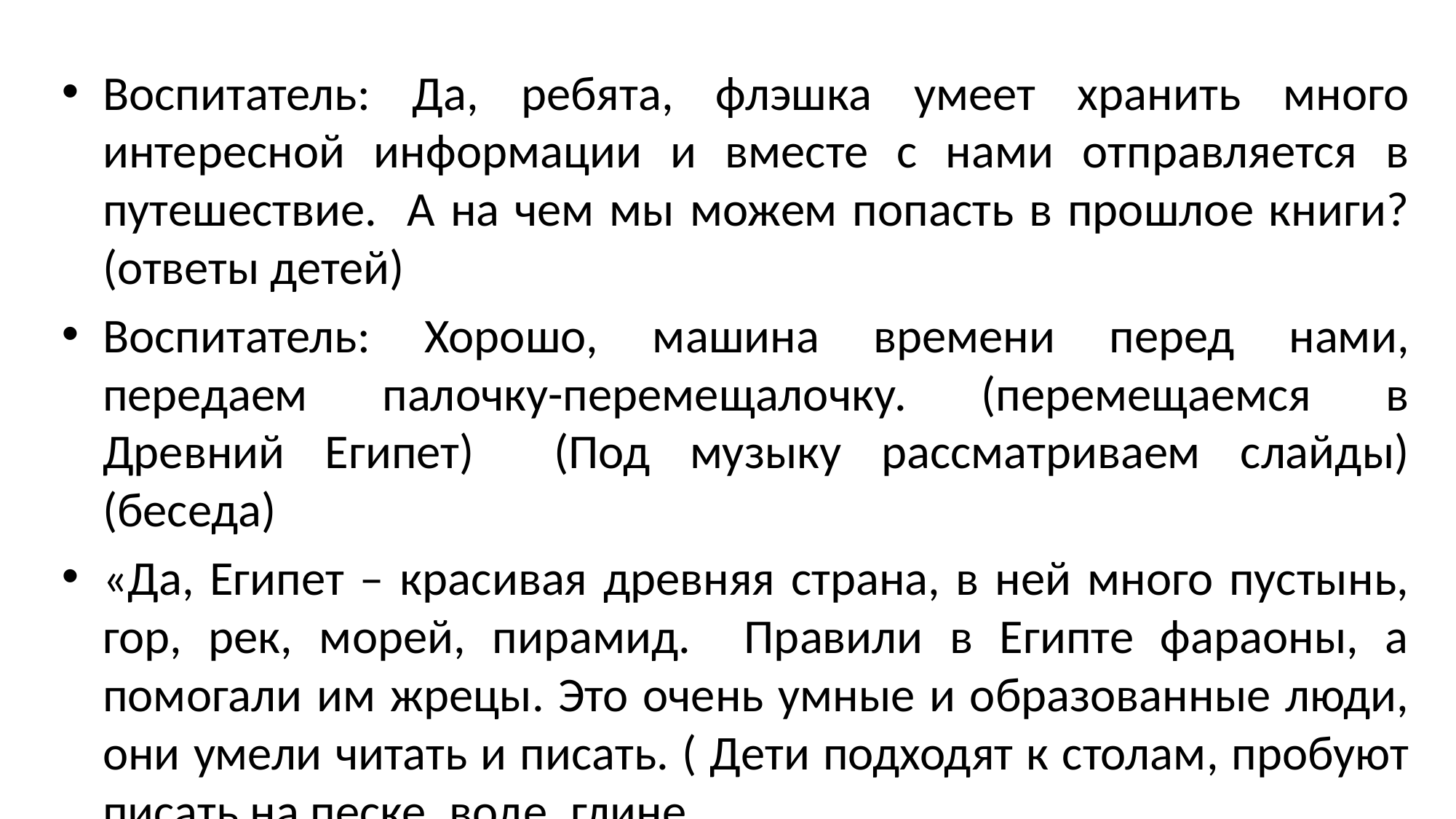

Воспитатель: Да, ребята, флэшка умеет хранить много интересной информации и вместе с нами отправляется в путешествие.  А на чем мы можем попасть в прошлое книги? (ответы детей)
Воспитатель: Хорошо, машина времени перед нами, передаем палочку-перемещалочку. (перемещаемся в Древний Египет)  (Под музыку рассматриваем слайды) (беседа)
«Да, Египет – красивая древняя страна, в ней много пустынь, гор, рек, морей, пирамид.  Правили в Египте фараоны, а помогали им жрецы. Это очень умные и образованные люди, они умели читать и писать. ( Дети подходят к столам, пробуют писать на песке, воде, глине.